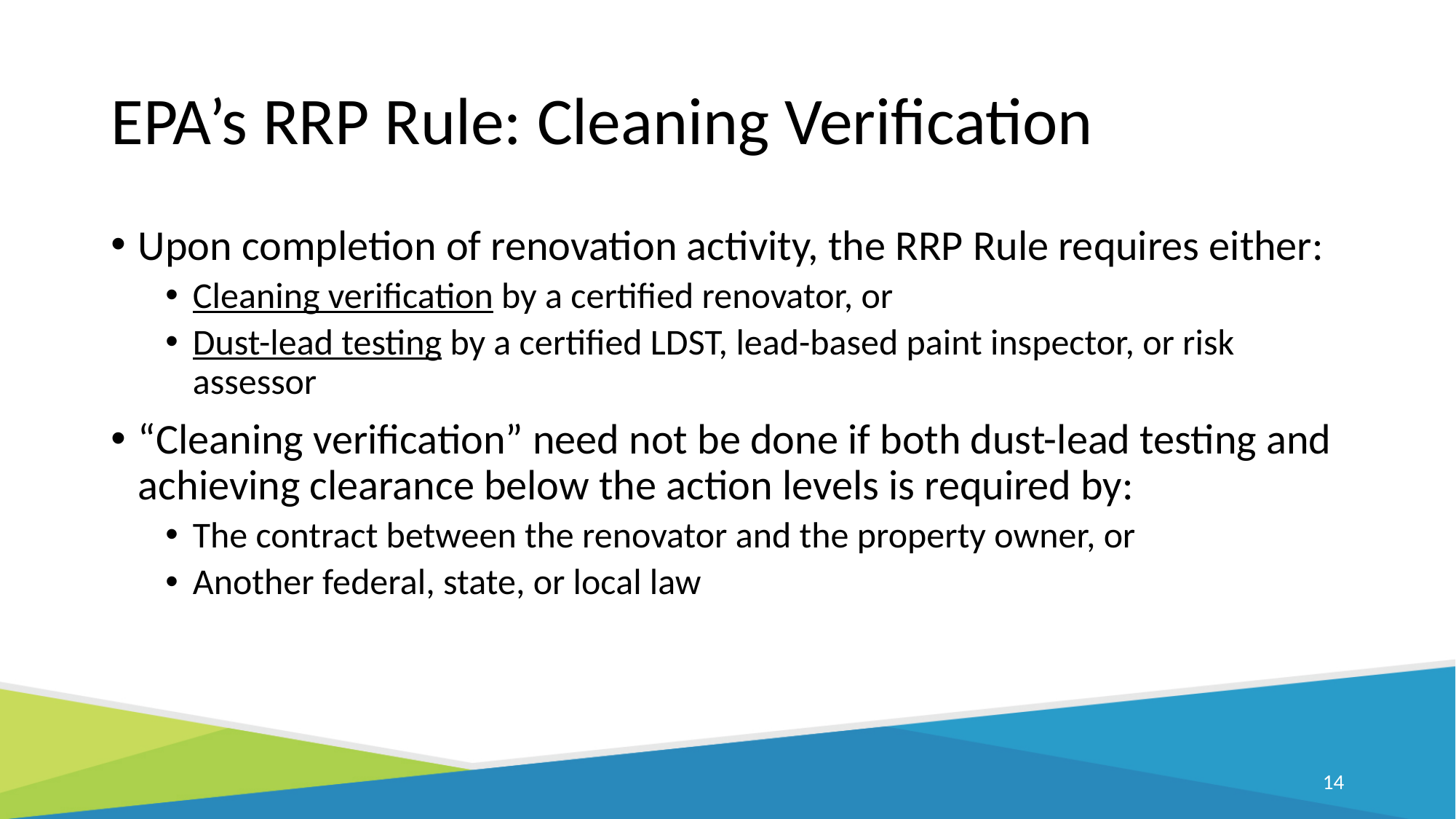

# EPA’s RRP Rule: Cleaning Verification
Upon completion of renovation activity, the RRP Rule requires either:
Cleaning verification by a certified renovator, or
Dust-lead testing by a certified LDST, lead-based paint inspector, or risk assessor
“Cleaning verification” need not be done if both dust-lead testing and achieving clearance below the action levels is required by:
The contract between the renovator and the property owner, or
Another federal, state, or local law

14